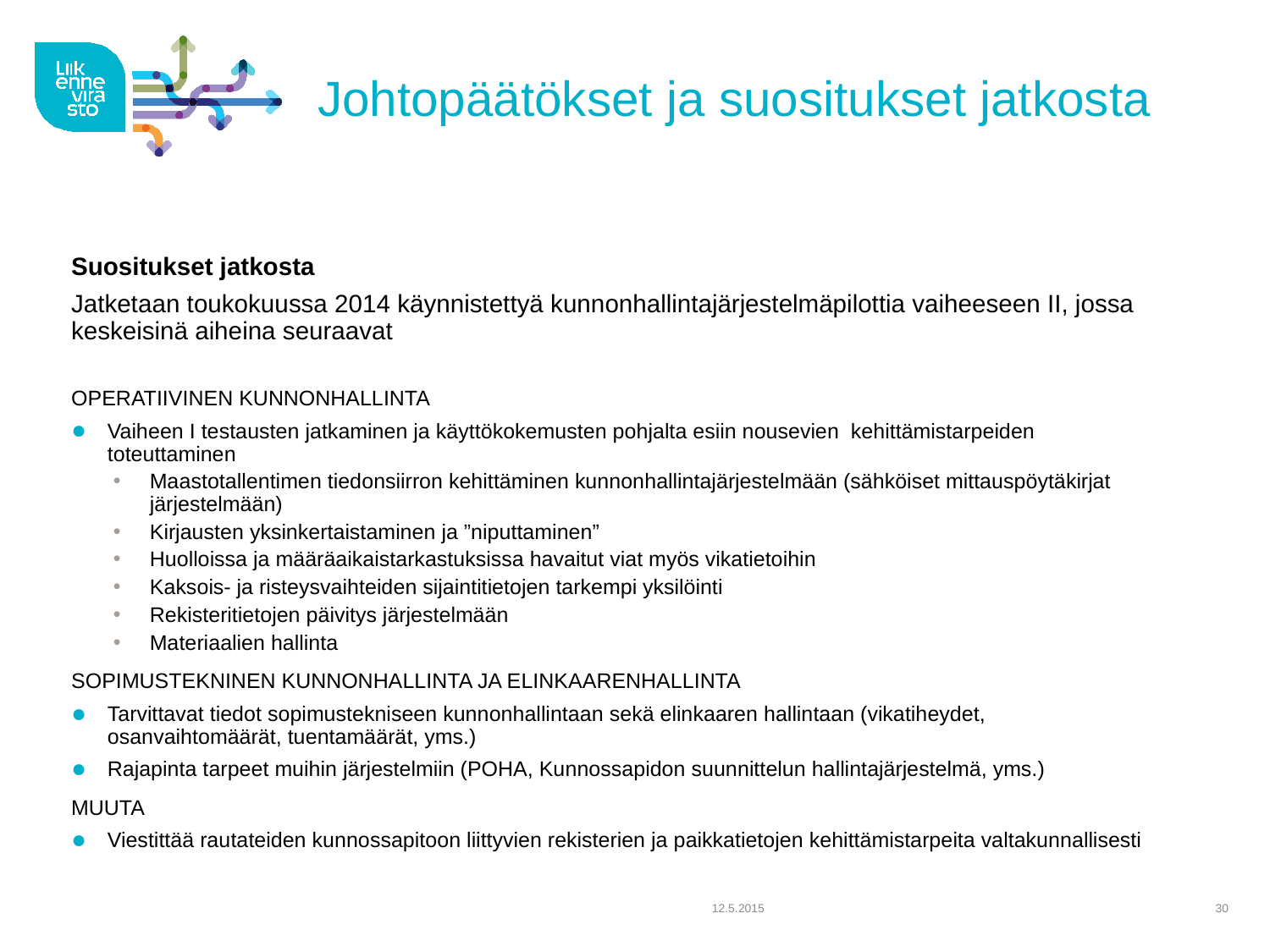

# Johtopäätökset ja suositukset jatkosta
Suositukset jatkosta
Jatketaan toukokuussa 2014 käynnistettyä kunnonhallintajärjestelmäpilottia vaiheeseen II, jossa keskeisinä aiheina seuraavat

OPERATIIVINEN KUNNONHALLINTA
Vaiheen I testausten jatkaminen ja käyttökokemusten pohjalta esiin nousevien  kehittämistarpeiden toteuttaminen
Maastotallentimen tiedonsiirron kehittäminen kunnonhallintajärjestelmään (sähköiset mittauspöytäkirjat järjestelmään)
Kirjausten yksinkertaistaminen ja ”niputtaminen”
Huolloissa ja määräaikaistarkastuksissa havaitut viat myös vikatietoihin
Kaksois- ja risteysvaihteiden sijaintitietojen tarkempi yksilöinti
Rekisteritietojen päivitys järjestelmään
Materiaalien hallinta
SOPIMUSTEKNINEN KUNNONHALLINTA JA ELINKAARENHALLINTA
Tarvittavat tiedot sopimustekniseen kunnonhallintaan sekä elinkaaren hallintaan (vikatiheydet, osanvaihtomäärät, tuentamäärät, yms.)
Rajapinta tarpeet muihin järjestelmiin (POHA, Kunnossapidon suunnittelun hallintajärjestelmä, yms.)
MUUTA
Viestittää rautateiden kunnossapitoon liittyvien rekisterien ja paikkatietojen kehittämistarpeita valtakunnallisesti

12.5.2015

30